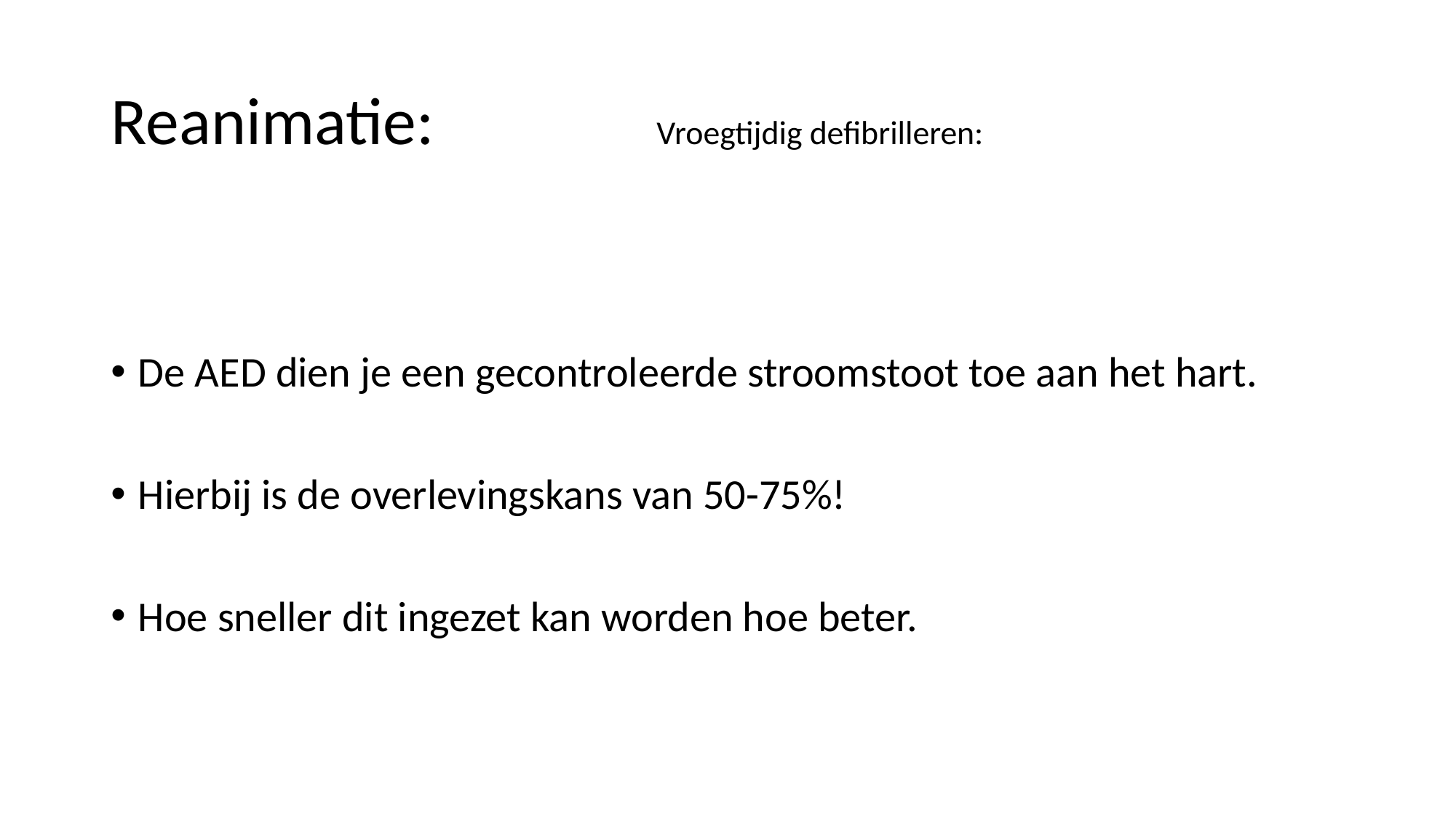

# Reanimatie: 		Vroegtijdig defibrilleren:

De AED dien je een gecontroleerde stroomstoot toe aan het hart.

Hierbij is de overlevingskans van 50-75%!

Hoe sneller dit ingezet kan worden hoe beter.